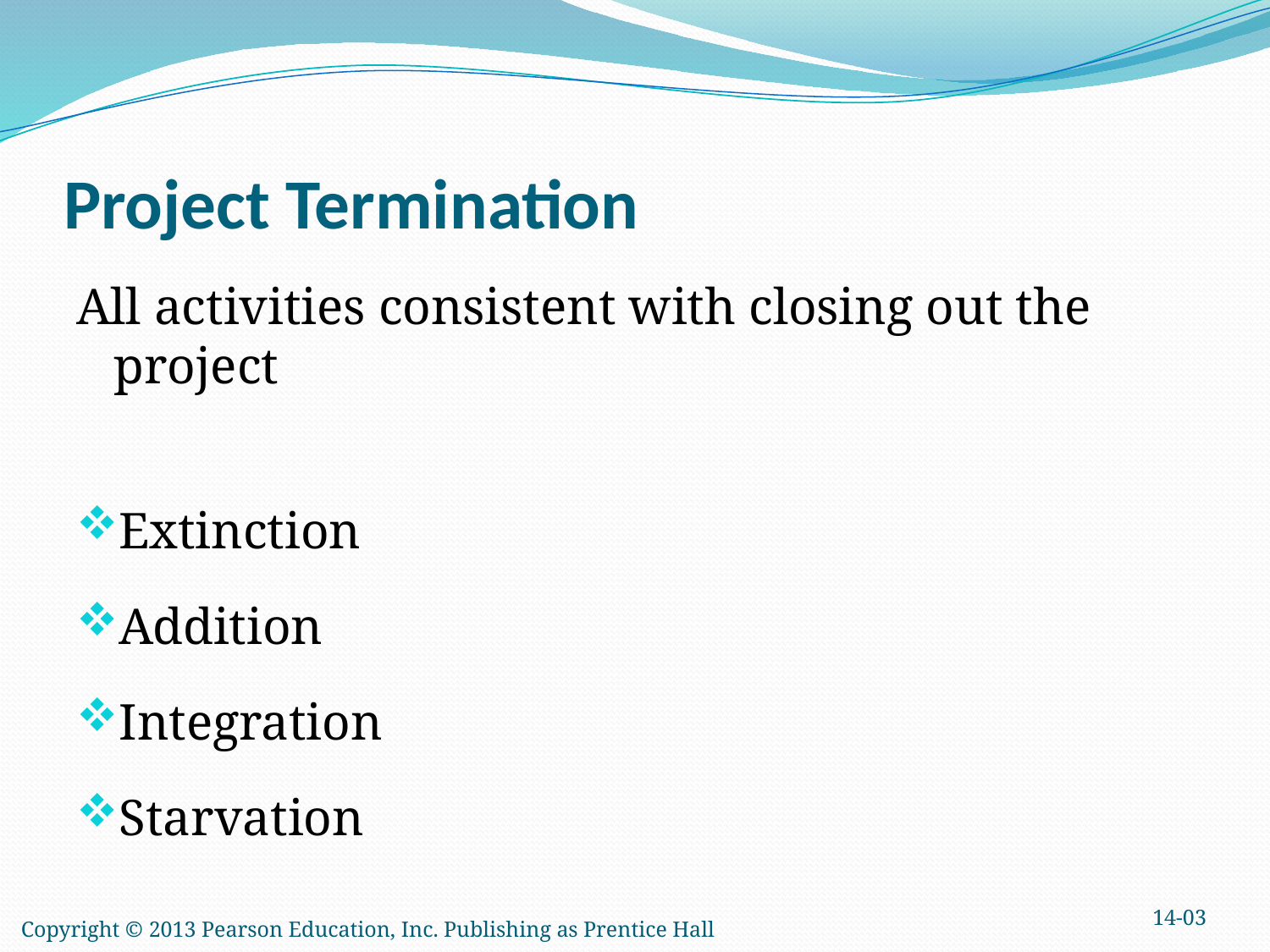

# Project Termination
All activities consistent with closing out the project

Extinction
Addition
Integration
Starvation

14-03